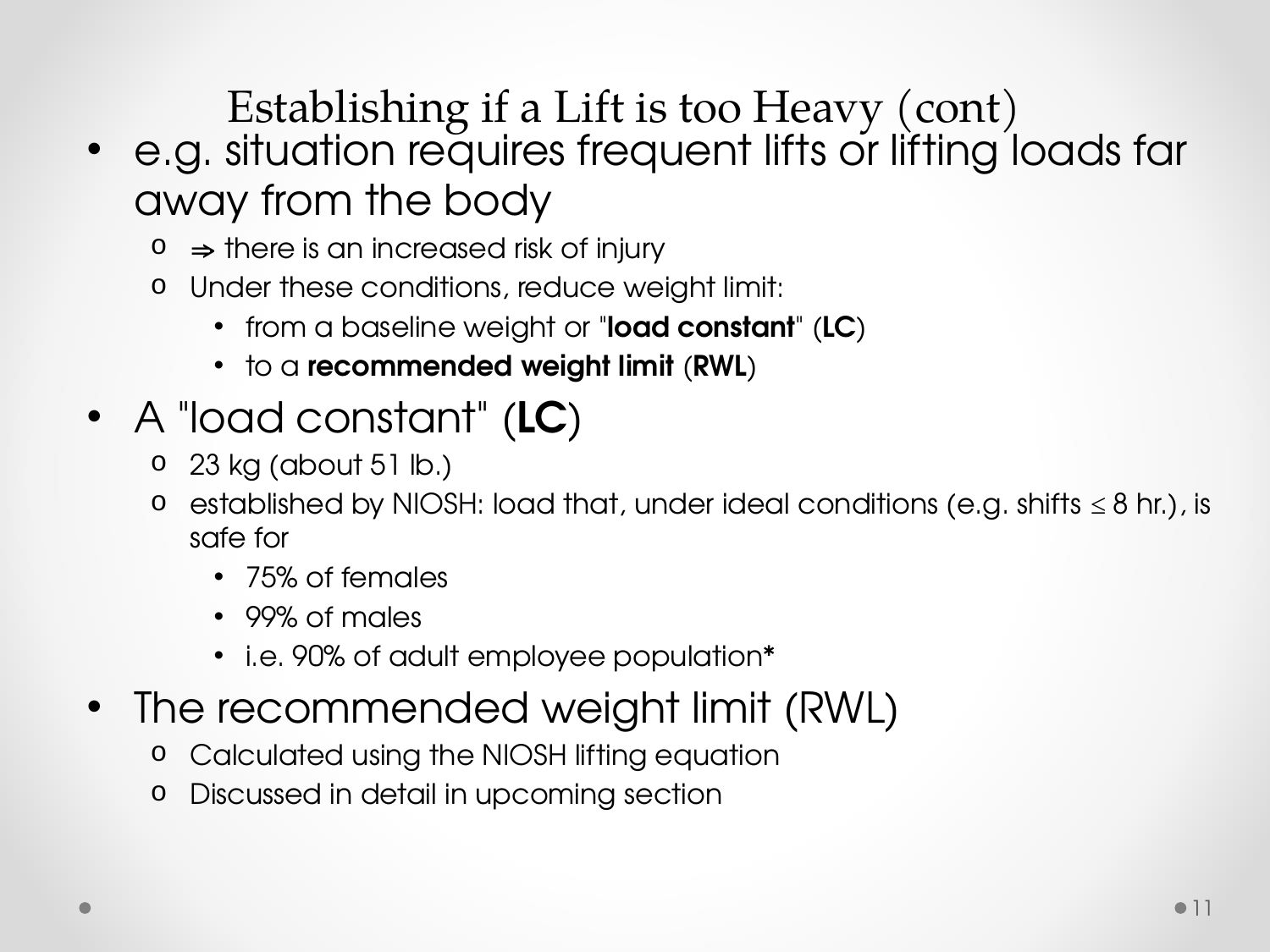

# Establishing if a Lift is too Heavy (cont)

e.g. situation requires frequent lifts or lifting loads far away from the body
⇒ there is an increased risk of injury
Under these conditions, reduce weight limit:
from a baseline weight or "load constant" (LC)
to a recommended weight limit (RWL)
A "load constant" (LC)
23 kg (about 51 lb.)
established by NIOSH: load that, under ideal conditions (e.g. shifts ≤ 8 hr.), is safe for
75% of females
99% of males
i.e. 90% of adult employee population*
The recommended weight limit (RWL)
Calculated using the NIOSH lifting equation
Discussed in detail in upcoming section
11